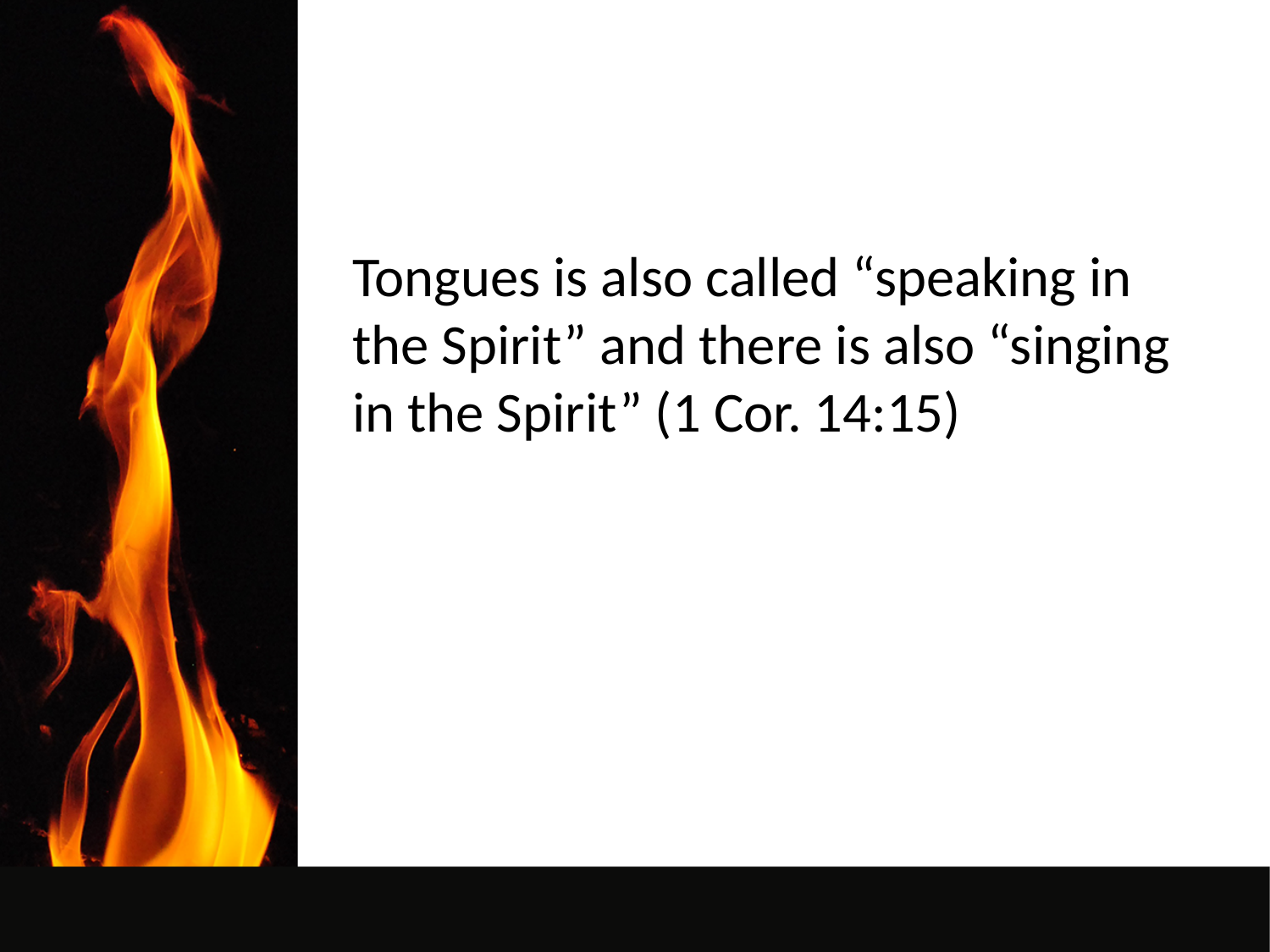

Tongues is also called “speaking in the Spirit” and there is also “singing in the Spirit” (1 Cor. 14:15)